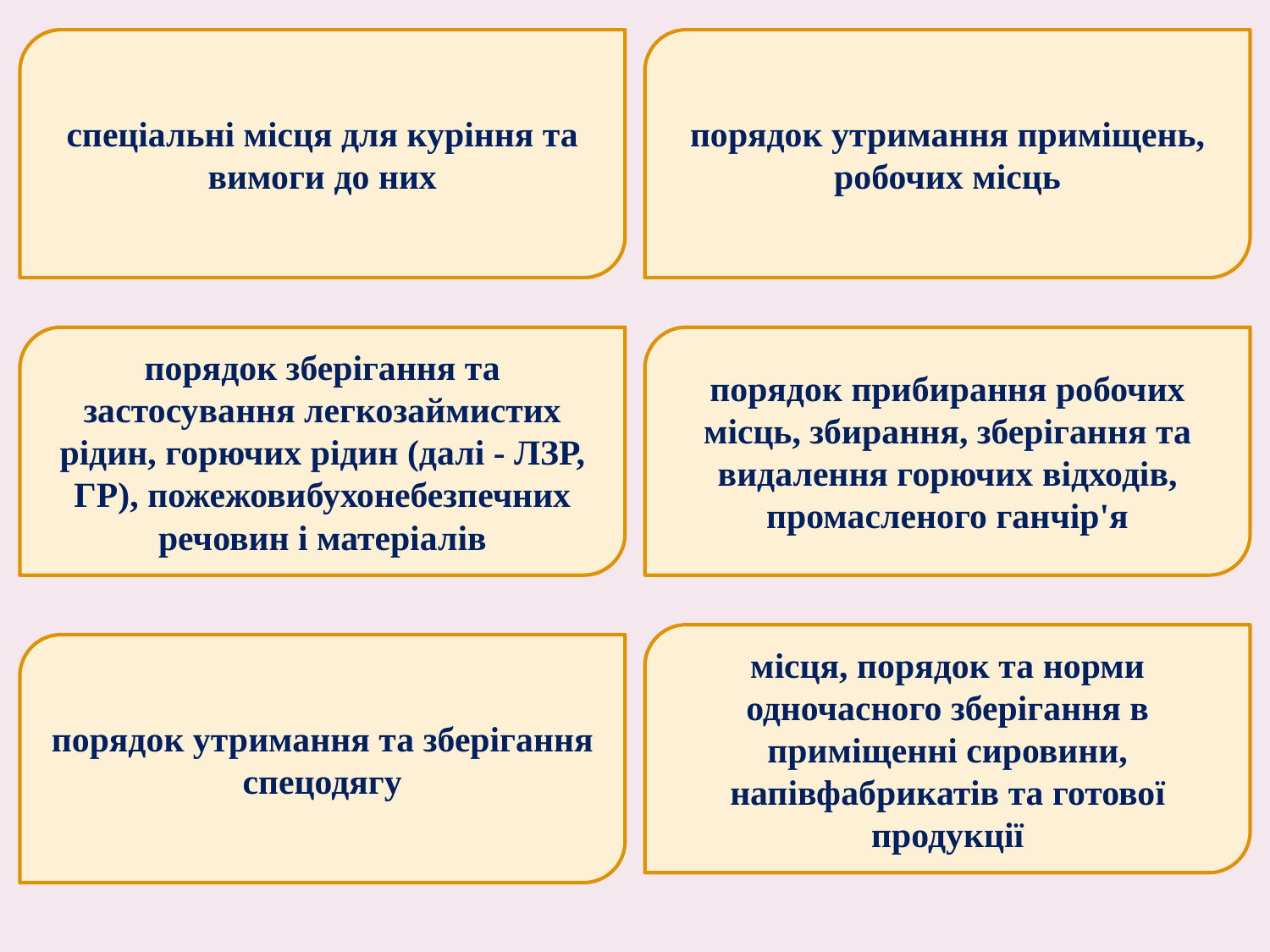

спеціальні місця для куріння та вимоги до них
порядок утримання приміщень, робочих місць
порядок зберігання та застосування легкозаймистих рідин, горючих рідин (далі - ЛЗР, ГР), пожежовибухонебезпечних речовин і матеріалів
порядок прибирання робочих місць, збирання, зберігання та видалення горючих відходів, промасленого ганчір'я
місця, порядок та норми одночасного зберігання в приміщенні сировини, напівфабрикатів та готової продукції
порядок утримання та зберігання спецодягу